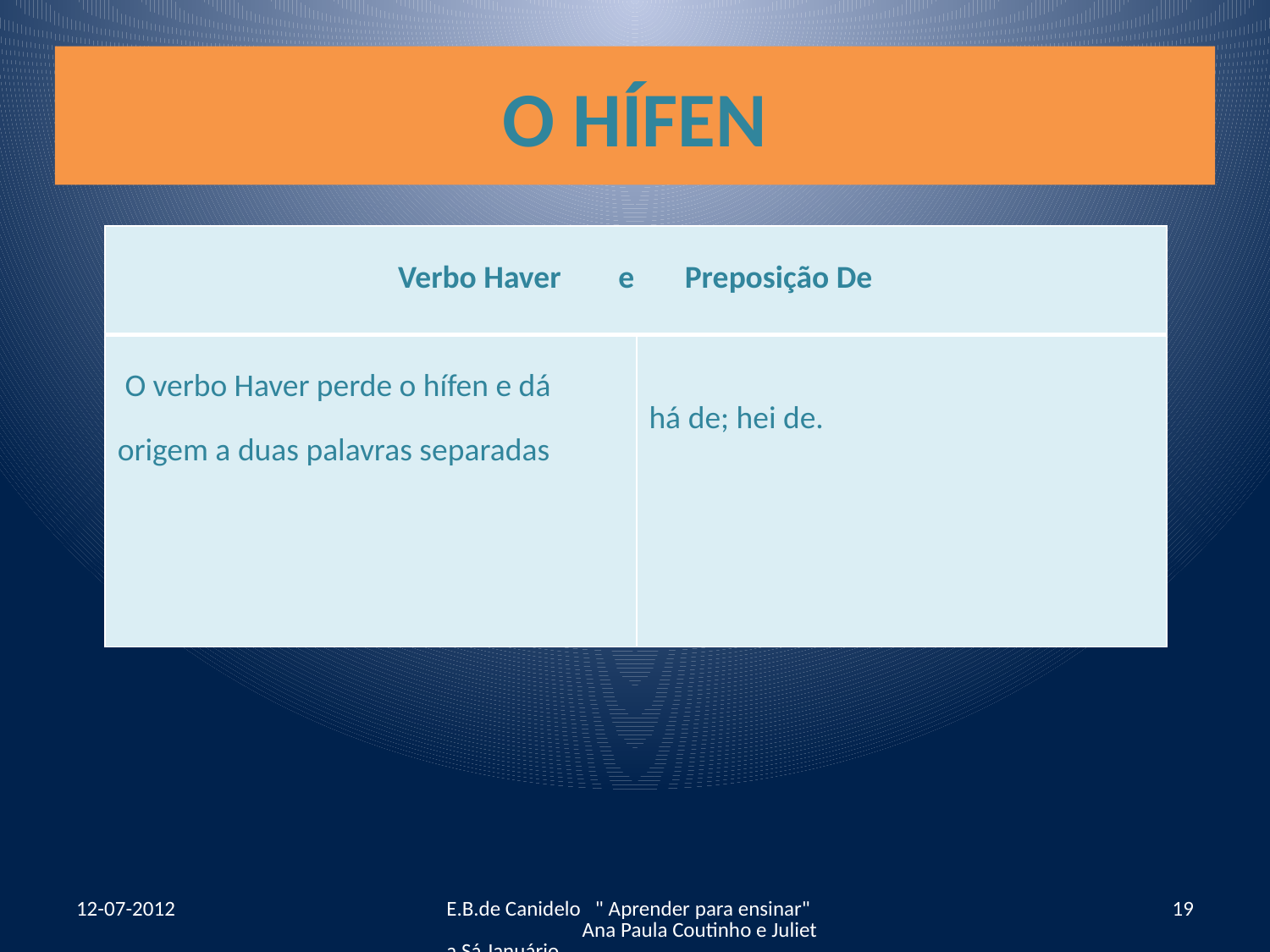

# O HÍFEN
| Verbo Haver e Preposição De |  |
| --- | --- |
| O verbo Haver perde o hífen e dá origem a duas palavras separadas | há de; hei de. |
12-07-2012
E.B.de Canidelo   " Aprender para ensinar"                              Ana Paula Coutinho e Julieta Sá Januário
19